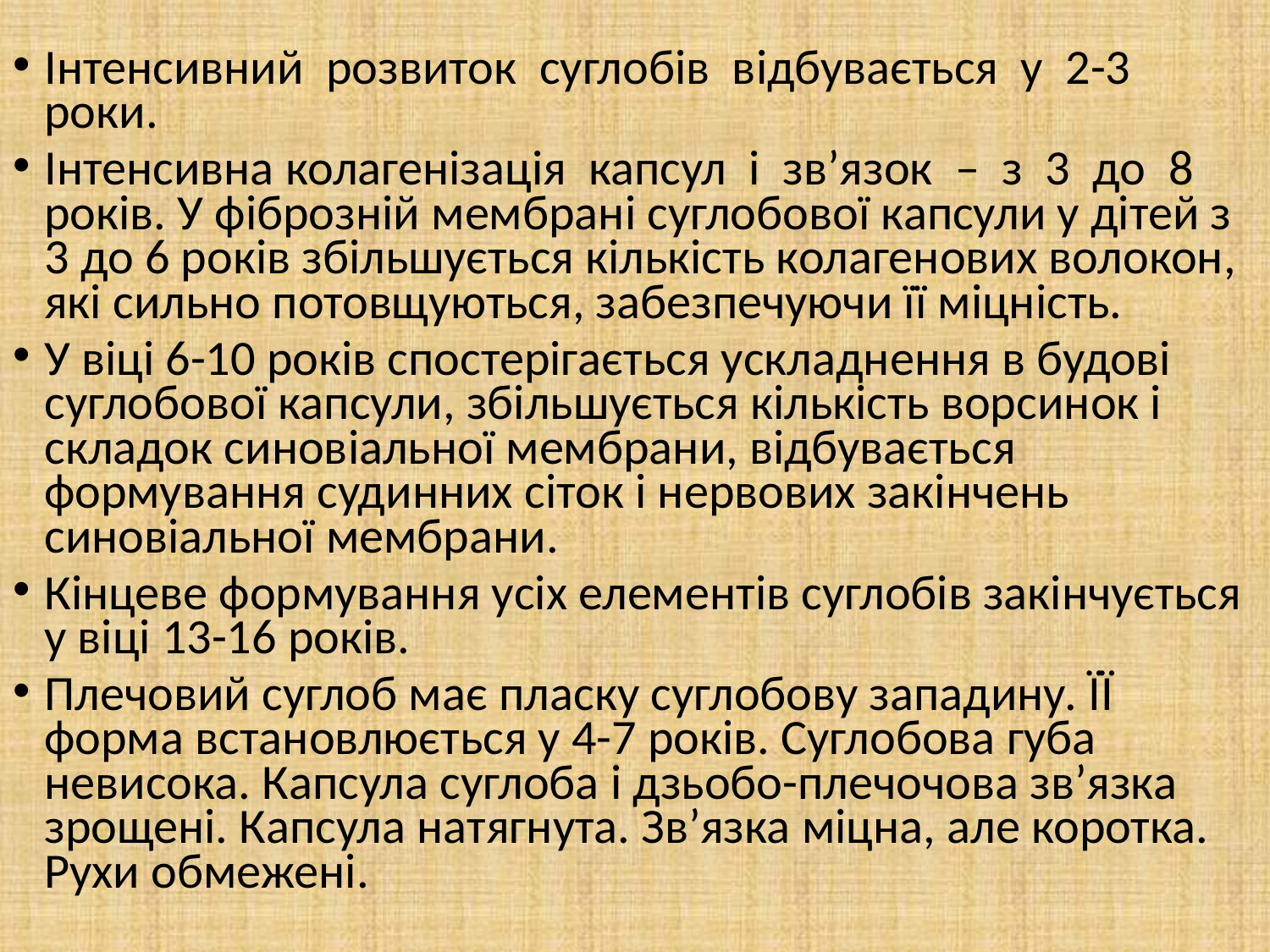

Інтенсивний  розвиток  суглобів  відбувається  у  2-3  роки.
Інтенсивна колагенізація  капсул  і  зв’язок  –  з  3  до  8  років. У фіброзній мембрані суглобової капсули у дітей з 3 до 6 років збільшується кількість колагенових волокон, які сильно потовщуються, забезпечуючи її міцність.
У віці 6-10 років спостерігається ускладнення в будові суглобової капсули, збільшується кількість ворсинок і складок синовіальної мембрани, відбувається формування судинних сіток і нервових закінчень синовіальної мембрани.
Кінцеве формування усіх елементів суглобів закінчується у віці 13-16 років.
Плечовий суглоб має пласку суглобову западину. ЇЇ форма встановлюється у 4-7 років. Суглобова губа невисока. Капсула суглоба і дзьобо-плечочова зв’язка  зрощені. Капсула натягнута. Зв’язка міцна, але коротка.  Рухи обмежені.